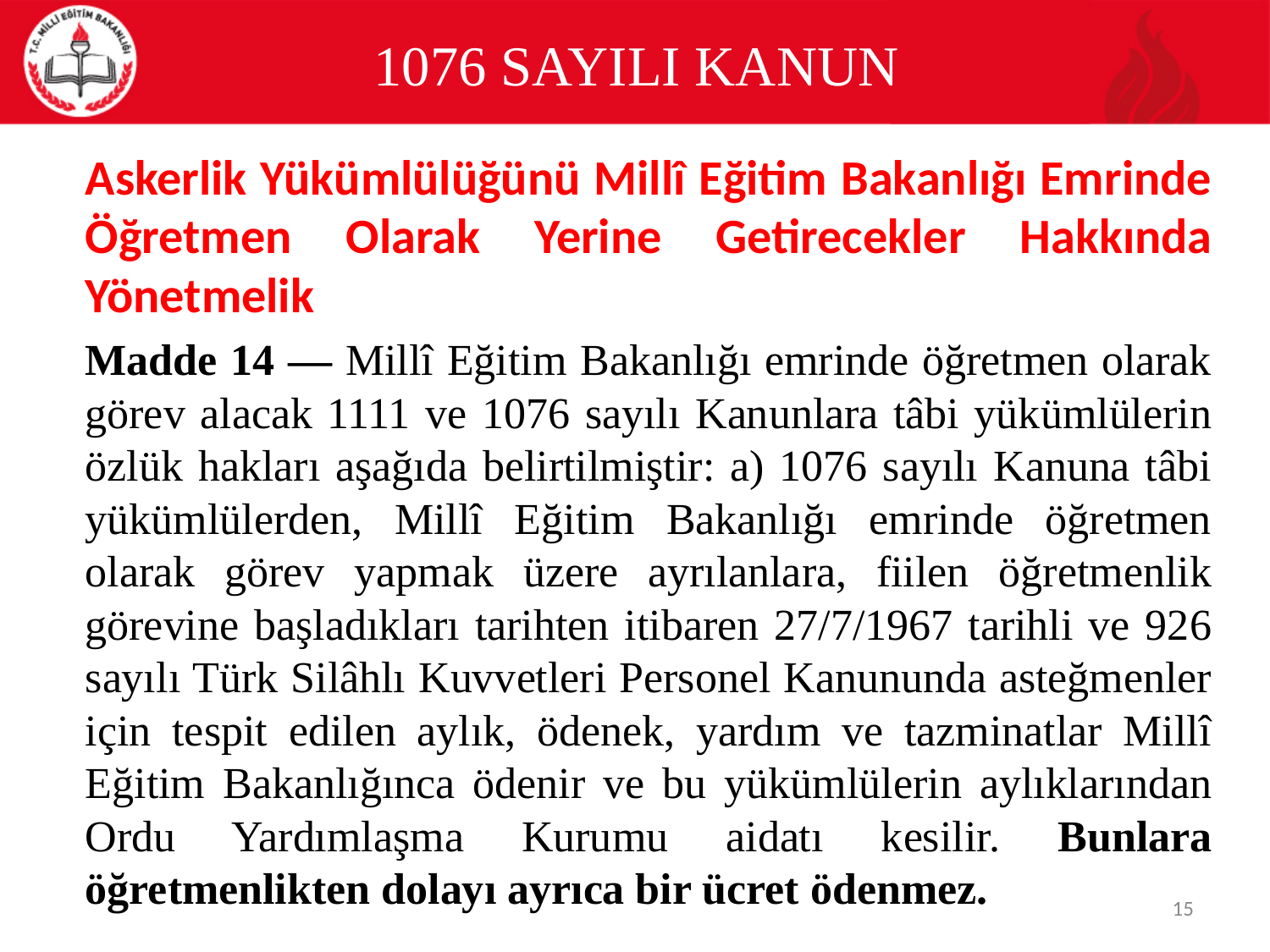

# 1076 SAYILI KANUN
	Askerlik Yükümlülüğünü Millî Eğitim Bakanlığı Emrinde Öğretmen Olarak Yerine Getirecekler Hakkında Yönetmelik
	Madde 14 — Millî Eğitim Bakanlığı emrinde öğretmen olarak görev alacak 1111 ve 1076 sayılı Kanunlara tâbi yükümlülerin özlük hakları aşağıda belirtilmiştir: a) 1076 sayılı Kanuna tâbi yükümlülerden, Millî Eğitim Bakanlığı emrinde öğretmen olarak görev yapmak üzere ayrılanlara, fiilen öğretmenlik görevine başladıkları tarihten itibaren 27/7/1967 tarihli ve 926 sayılı Türk Silâhlı Kuvvetleri Personel Kanununda asteğmenler için tespit edilen aylık, ödenek, yardım ve tazminatlar Millî Eğitim Bakanlığınca ödenir ve bu yükümlülerin aylıklarından Ordu Yardımlaşma Kurumu aidatı kesilir. Bunlara öğretmenlikten dolayı ayrıca bir ücret ödenmez.
15